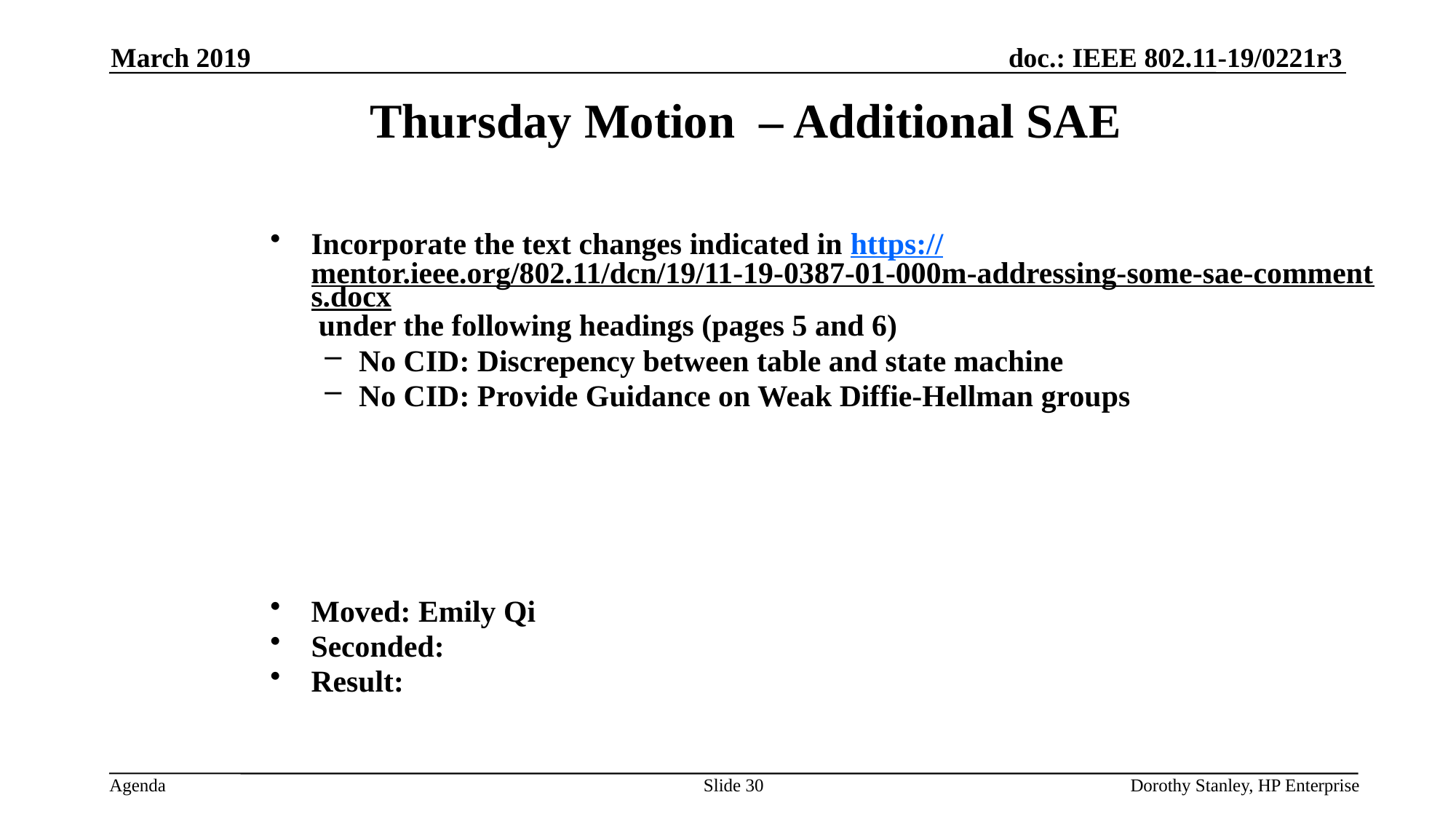

March 2019
Thursday Motion  – Additional SAE

Incorporate the text changes indicated in https://mentor.ieee.org/802.11/dcn/19/11-19-0387-01-000m-addressing-some-sae-comments.docx under the following headings (pages 5 and 6)
No CID: Discrepency between table and state machine
No CID: Provide Guidance on Weak Diffie-Hellman groups

Moved: Emily Qi
Seconded:
Result:

Slide 30
Dorothy Stanley, HP Enterprise